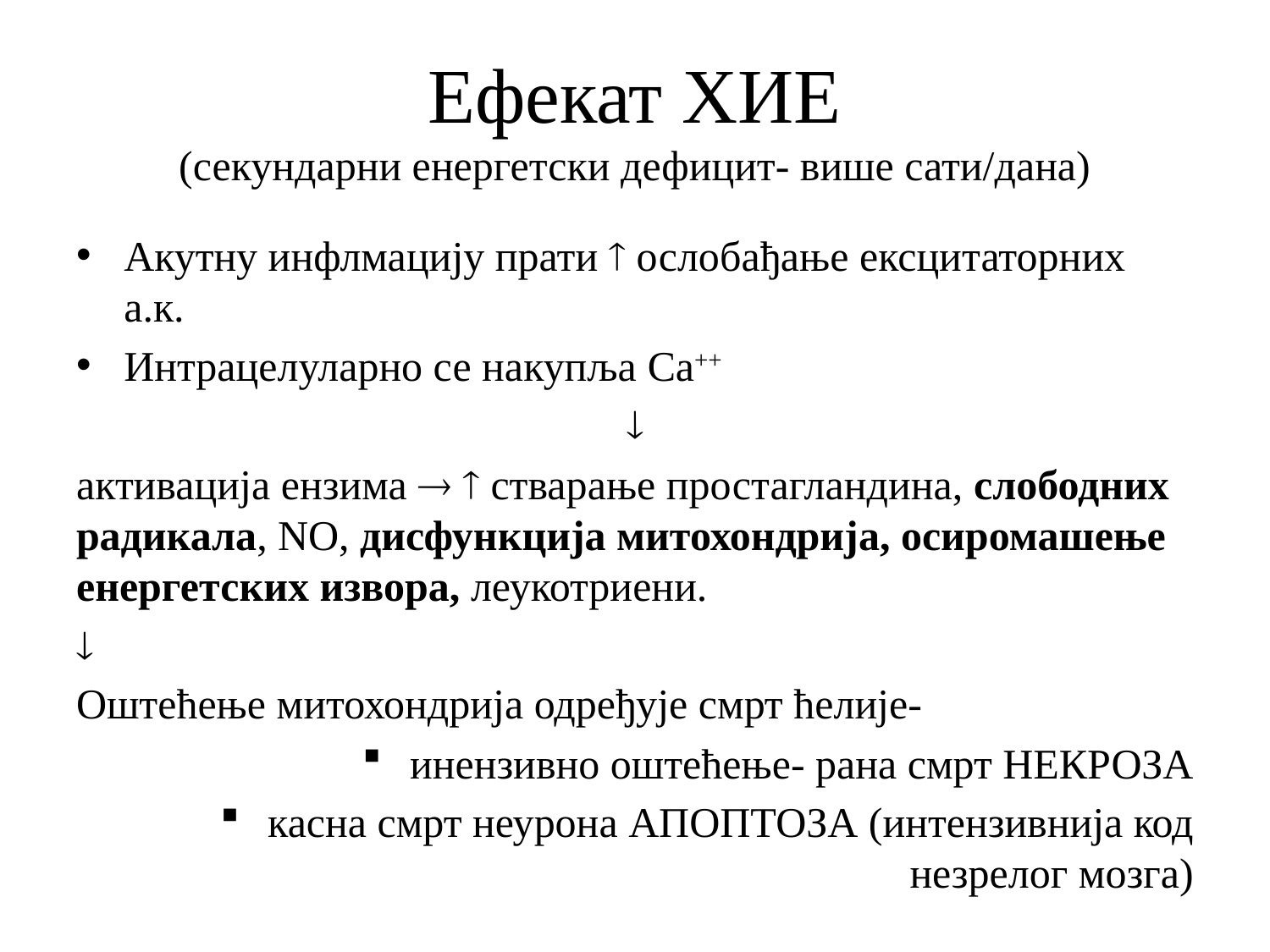

# Ефекат ХИЕ (секундарни енергетски дефицит- више сати/дана)
Акутну инфлмацију прати ↑ ослобађање ексцитаторних а.к.
Интрацелуларно се накупља Ca++
↓
активација ензима → ↑ стварање простагландина, слободних радикала, NO, дисфункција митохондрија, осиромашење енергетских извора, леукотриени.
↓
Оштећење митохондрија одређује смрт ћелије-
инензивно оштећење- рана смрт НЕКРОЗА
касна смрт неурона АПОПТОЗА (интензивнија код незрелог мозга)